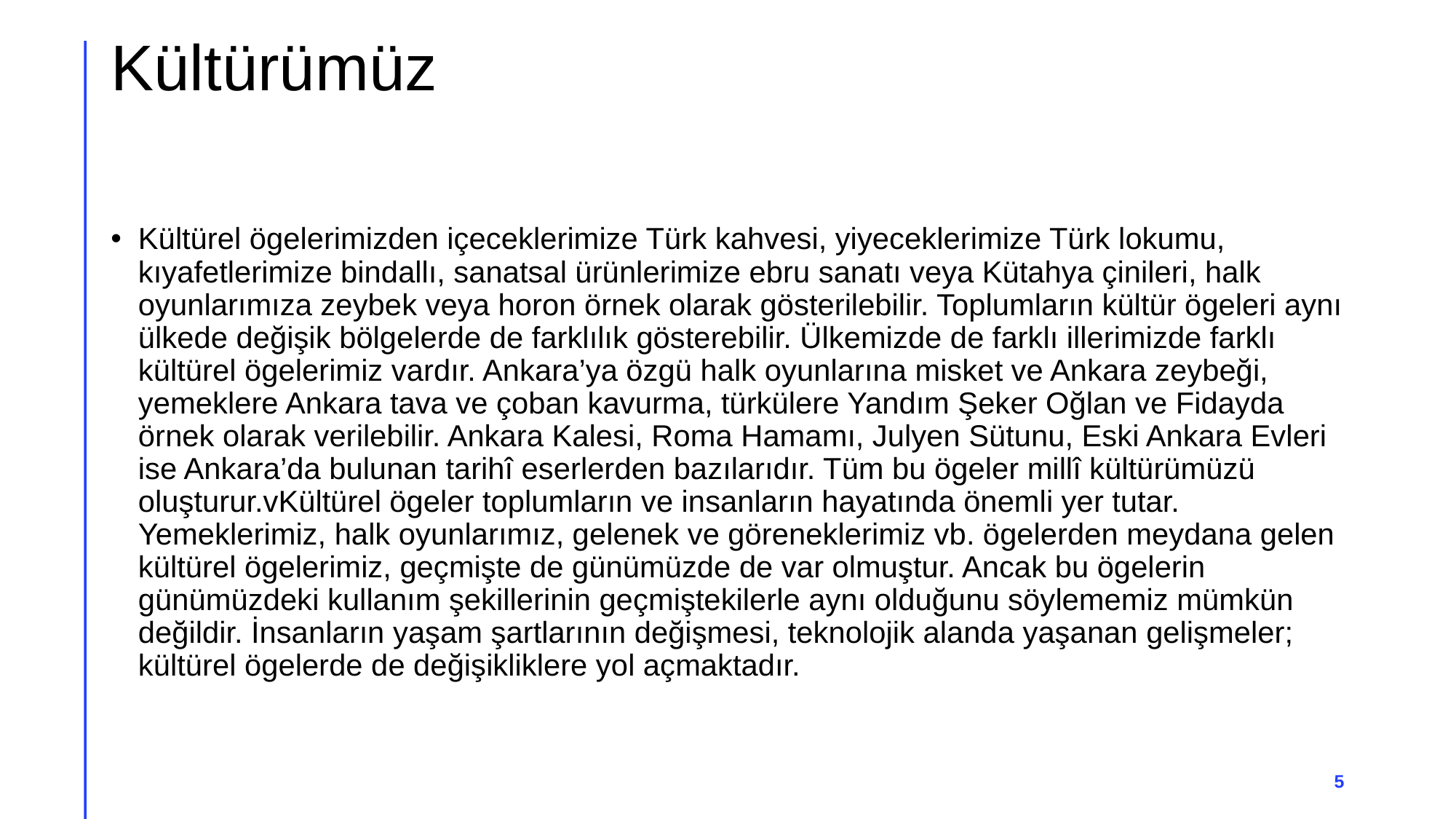

# Kültürümüz
Kültürel ögelerimizden içeceklerimize Türk kahvesi, yiyeceklerimize Türk lokumu, kıyafetlerimize bindallı, sanatsal ürünlerimize ebru sanatı veya Kütahya çinileri, halk oyunlarımıza zeybek veya horon örnek olarak gösterilebilir. Toplumların kültür ögeleri aynı ülkede değişik bölgelerde de farklılık gösterebilir. Ülkemizde de farklı illerimizde farklı kültürel ögelerimiz vardır. Ankara’ya özgü halk oyunlarına misket ve Ankara zeybeği, yemeklere Ankara tava ve çoban kavurma, türkülere Yandım Şeker Oğlan ve Fidayda örnek olarak verilebilir. Ankara Kalesi, Roma Hamamı, Julyen Sütunu, Eski Ankara Evleri ise Ankara’da bulunan tarihî eserlerden bazılarıdır. Tüm bu ögeler millî kültürümüzü oluşturur.vKültürel ögeler toplumların ve insanların hayatında önemli yer tutar. Yemeklerimiz, halk oyunlarımız, gelenek ve göreneklerimiz vb. ögelerden meydana gelen kültürel ögelerimiz, geçmişte de günümüzde de var olmuştur. Ancak bu ögelerin günümüzdeki kullanım şekillerinin geçmiştekilerle aynı olduğunu söylememiz mümkün değildir. İnsanların yaşam şartlarının değişmesi, teknolojik alanda yaşanan gelişmeler; kültürel ögelerde de değişikliklere yol açmaktadır.
5